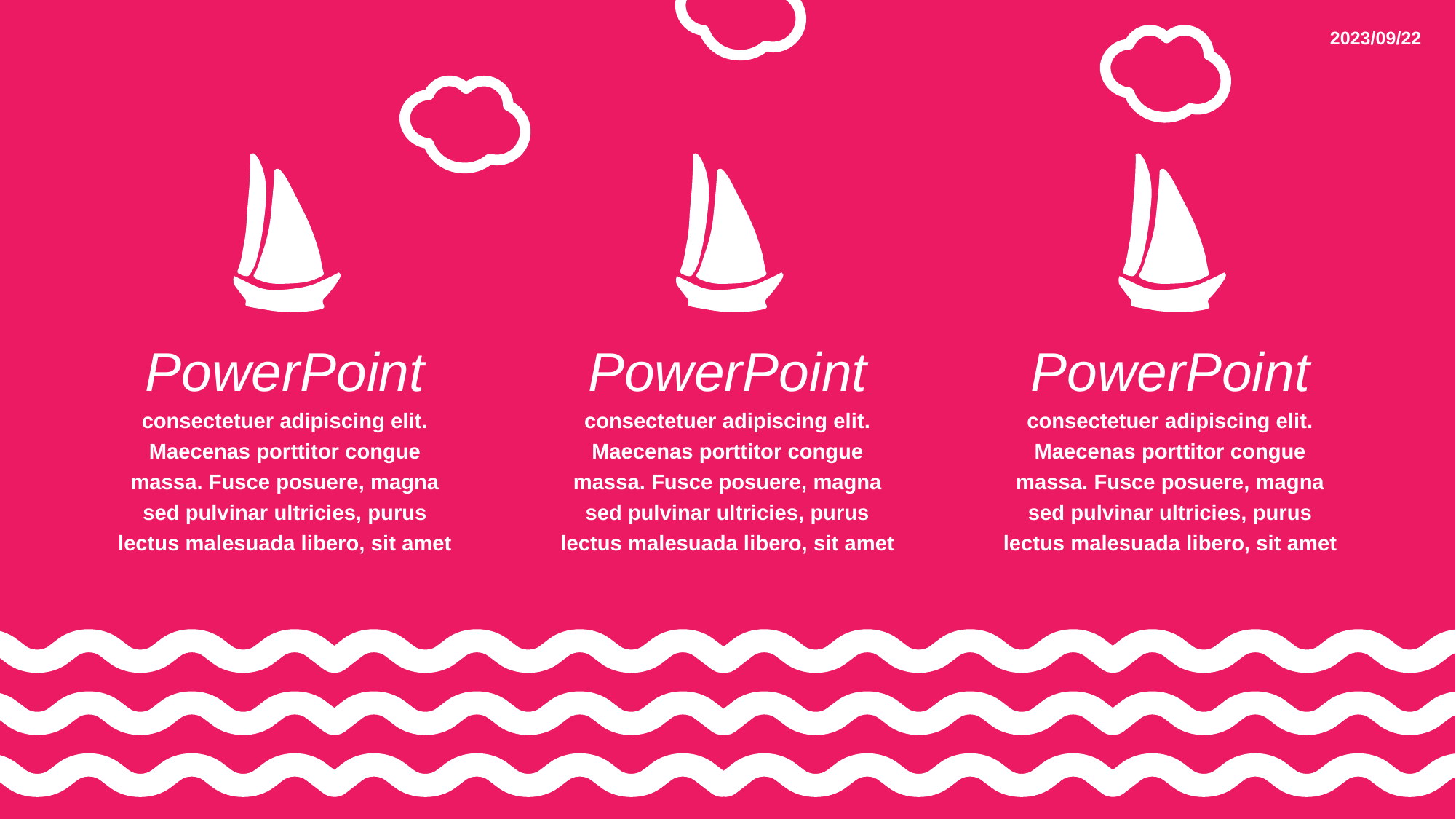

2023/09/22

PowerPoint
consectetuer adipiscing elit. Maecenas porttitor congue massa. Fusce posuere, magna sed pulvinar ultricies, purus lectus malesuada libero, sit amet

PowerPoint
consectetuer adipiscing elit. Maecenas porttitor congue massa. Fusce posuere, magna sed pulvinar ultricies, purus lectus malesuada libero, sit amet

PowerPoint
consectetuer adipiscing elit. Maecenas porttitor congue massa. Fusce posuere, magna sed pulvinar ultricies, purus lectus malesuada libero, sit amet